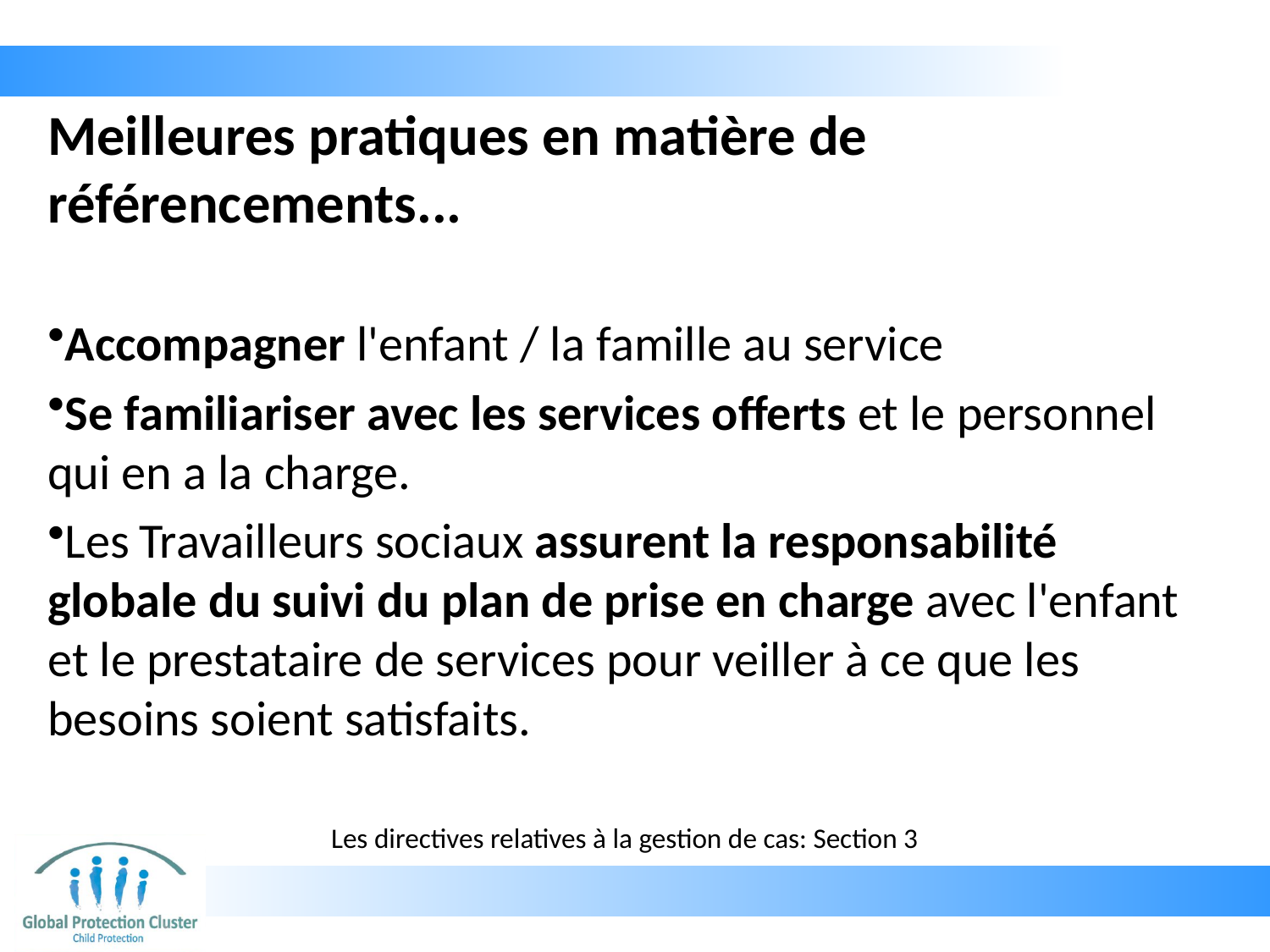

# Meilleures pratiques en matière de référencements...

Accompagner l'enfant / la famille au service
Se familiariser avec les services offerts et le personnel qui en a la charge.
Les Travailleurs sociaux assurent la responsabilité globale du suivi du plan de prise en charge avec l'enfant et le prestataire de services pour veiller à ce que les besoins soient satisfaits.

Les directives relatives à la gestion de cas: Section 3